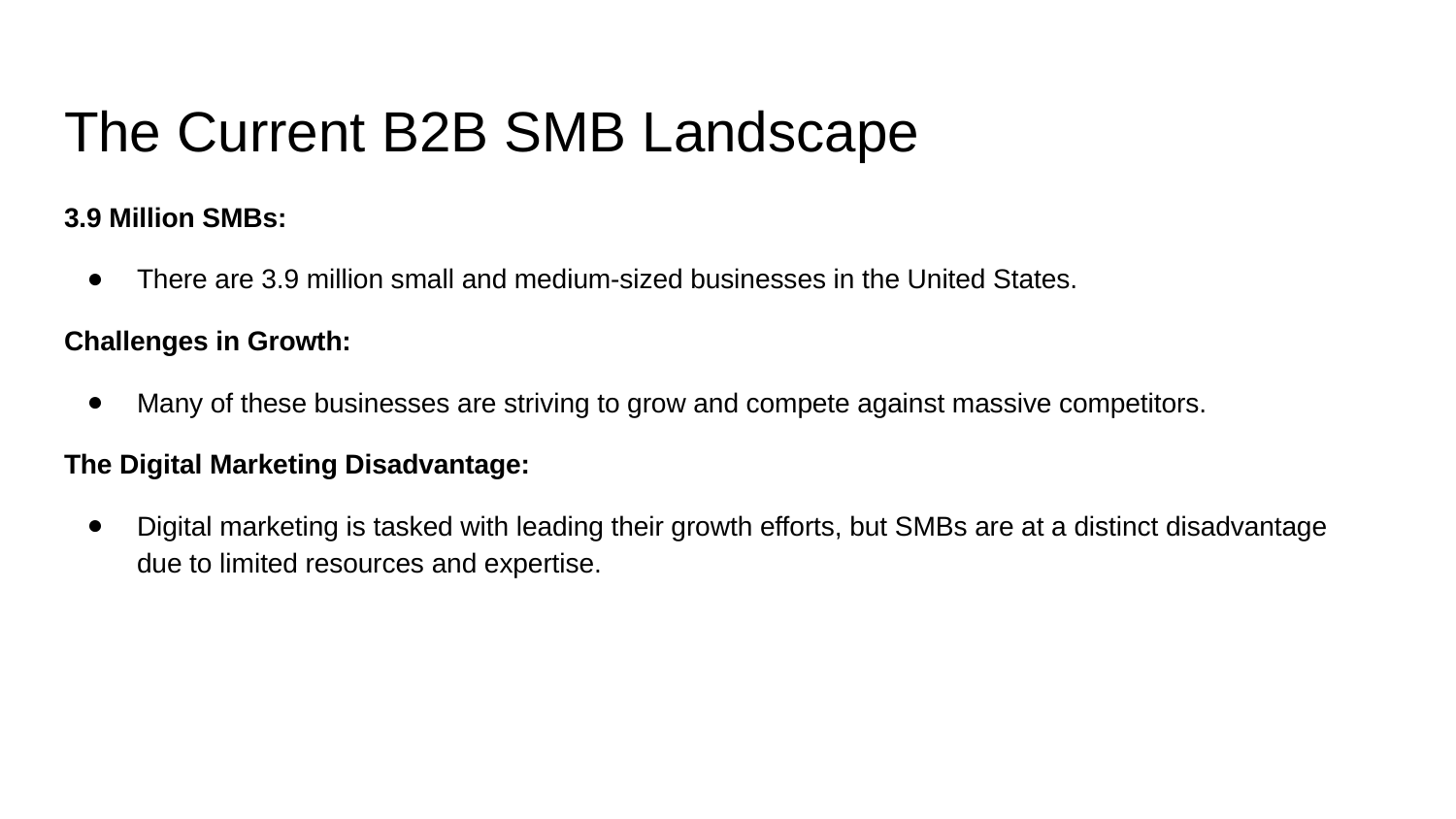

# The Current B2B SMB Landscape

3.9 Million SMBs:
There are 3.9 million small and medium-sized businesses in the United States.
Challenges in Growth:
Many of these businesses are striving to grow and compete against massive competitors.
The Digital Marketing Disadvantage:
Digital marketing is tasked with leading their growth efforts, but SMBs are at a distinct disadvantage due to limited resources and expertise.